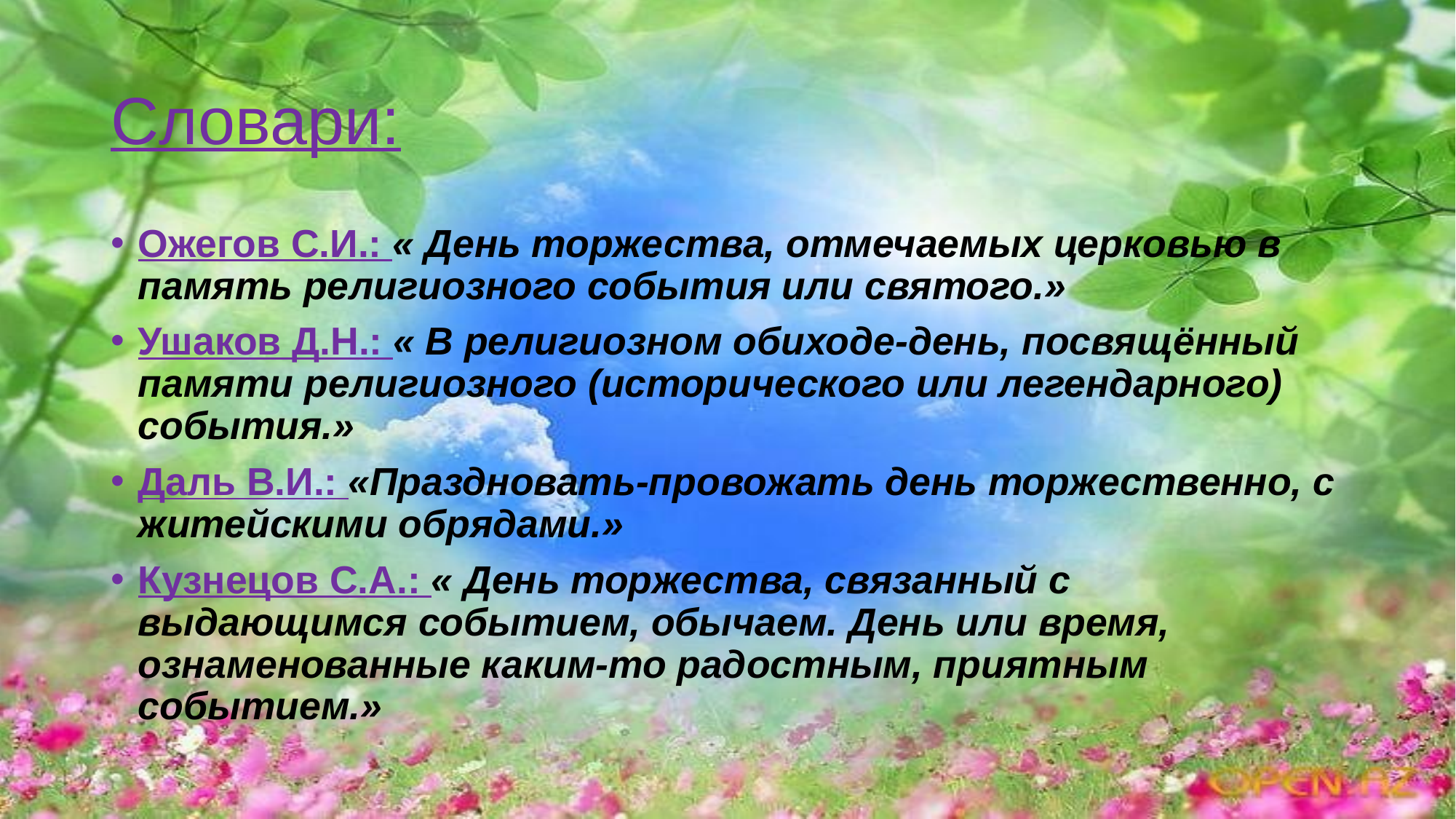

# Словари:
Ожегов С.И.: « День торжества, отмечаемых церковью в память религиозного события или святого.»
Ушаков Д.Н.: « В религиозном обиходе-день, посвящённый памяти религиозного (исторического или легендарного) события.»
Даль В.И.: «Праздновать-провожать день торжественно, с житейскими обрядами.»
Кузнецов С.А.: « День торжества, связанный с выдающимся событием, обычаем. День или время, ознаменованные каким-то радостным, приятным событием.»